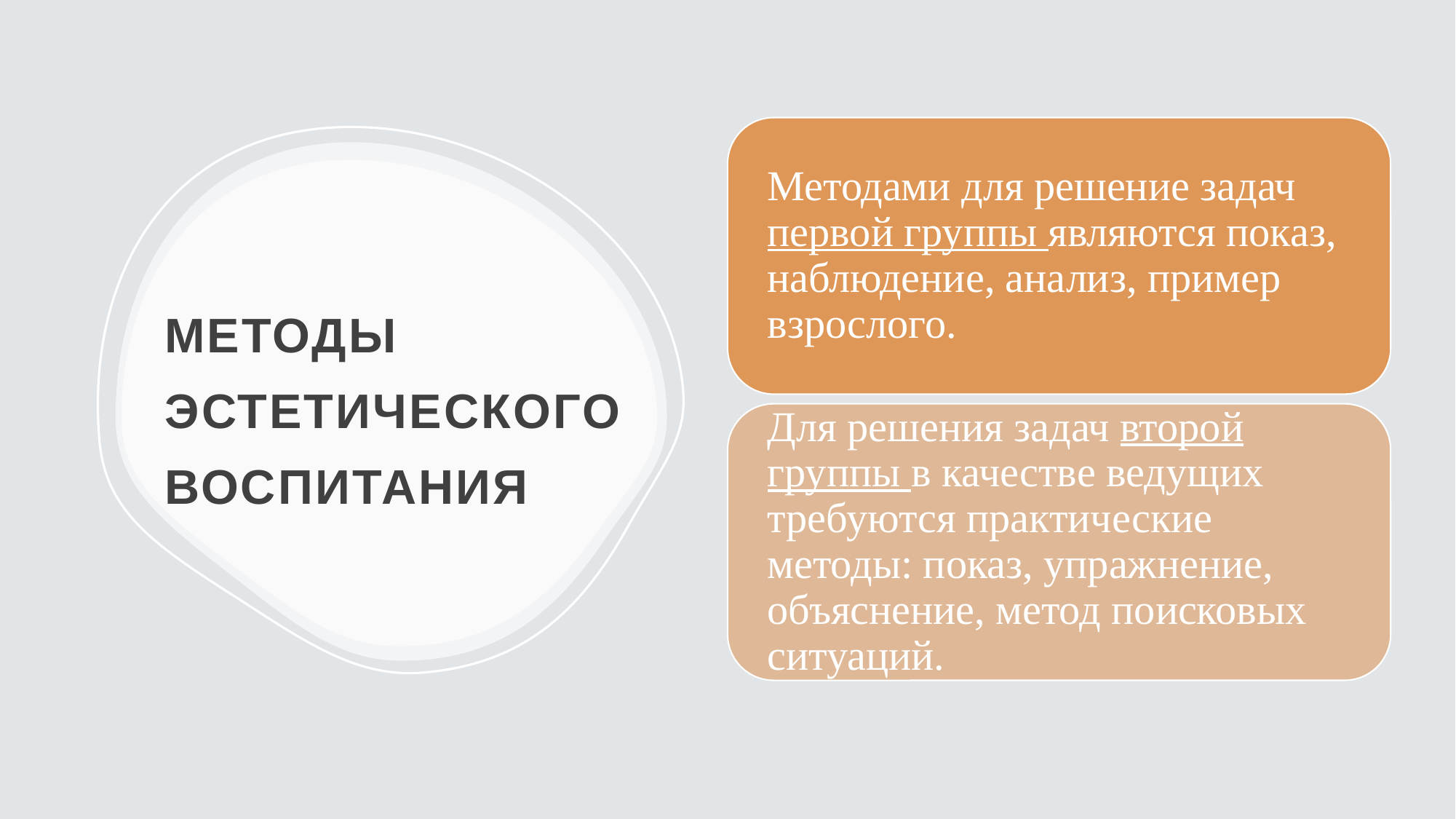

Методами для решение задач первой группы являются показ, наблюдение, анализ, пример взрослого.
Для решения задач второй группы в качестве ведущих требуются практические методы: показ, упражнение, объяснение, метод поисковых ситуаций.

# МЕТОДЫ ЭСТЕТИЧЕСКОГО ВОСПИТАНИЯ